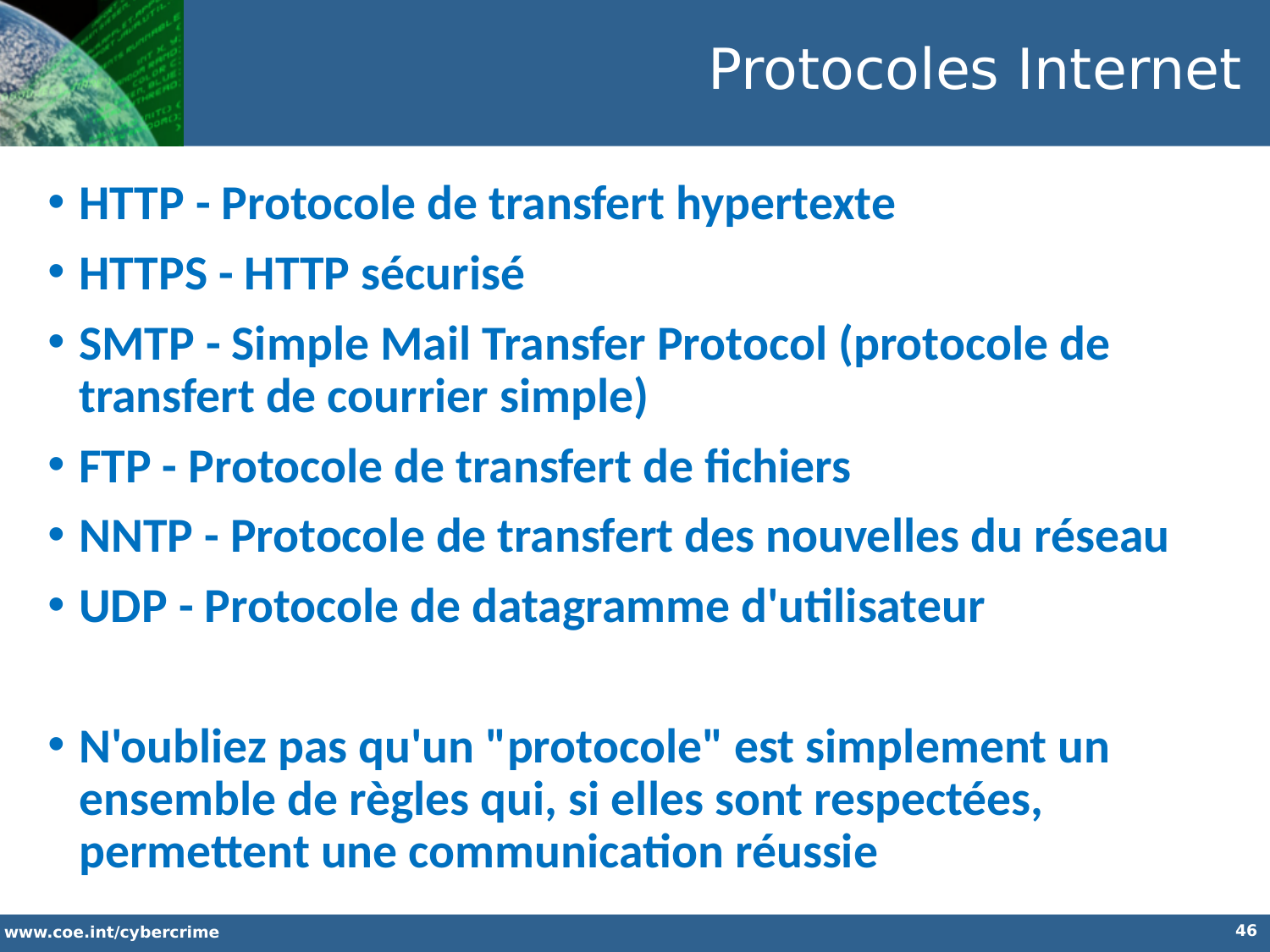

Protocoles Internet
HTTP - Protocole de transfert hypertexte
HTTPS - HTTP sécurisé
SMTP - Simple Mail Transfer Protocol (protocole de transfert de courrier simple)
FTP - Protocole de transfert de fichiers
NNTP - Protocole de transfert des nouvelles du réseau
UDP - Protocole de datagramme d'utilisateur

N'oubliez pas qu'un "protocole" est simplement un ensemble de règles qui, si elles sont respectées, permettent une communication réussie